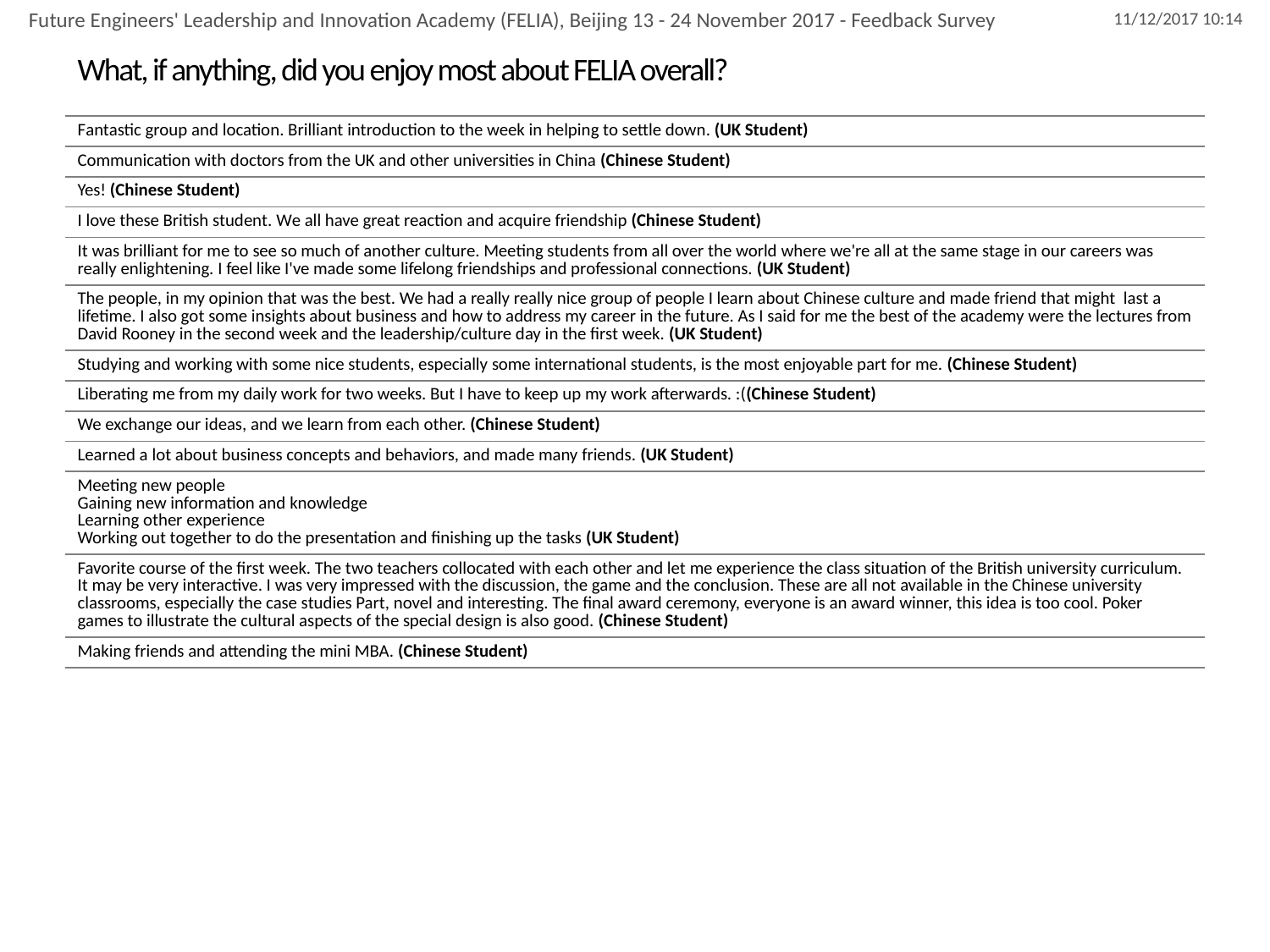

Future Engineers' Leadership and Innovation Academy (FELIA), Beijing 13 - 24 November 2017 - Feedback Survey
# What, if anything, did you enjoy most about FELIA overall?
| Fantastic group and location. Brilliant introduction to the week in helping to settle down. (UK Student) |
| --- |
| Communication with doctors from the UK and other universities in China (Chinese Student) |
| Yes! (Chinese Student) |
| I love these British student. We all have great reaction and acquire friendship (Chinese Student) |
| It was brilliant for me to see so much of another culture. Meeting students from all over the world where we're all at the same stage in our careers was really enlightening. I feel like I've made some lifelong friendships and professional connections. (UK Student) |
| The people, in my opinion that was the best. We had a really really nice group of people I learn about Chinese culture and made friend that might last a lifetime. I also got some insights about business and how to address my career in the future. As I said for me the best of the academy were the lectures from David Rooney in the second week and the leadership/culture day in the first week. (UK Student) |
| Studying and working with some nice students, especially some international students, is the most enjoyable part for me. (Chinese Student) |
| Liberating me from my daily work for two weeks. But I have to keep up my work afterwards. :((Chinese Student) |
| We exchange our ideas, and we learn from each other. (Chinese Student) |
| Learned a lot about business concepts and behaviors, and made many friends. (UK Student) |
| Meeting new people Gaining new information and knowledge Learning other experience Working out together to do the presentation and finishing up the tasks (UK Student) |
| Favorite course of the first week. The two teachers collocated with each other and let me experience the class situation of the British university curriculum. It may be very interactive. I was very impressed with the discussion, the game and the conclusion. These are all not available in the Chinese university classrooms, especially the case studies Part, novel and interesting. The final award ceremony, everyone is an award winner, this idea is too cool. Poker games to illustrate the cultural aspects of the special design is also good. (Chinese Student) |
| Making friends and attending the mini MBA. (Chinese Student) |